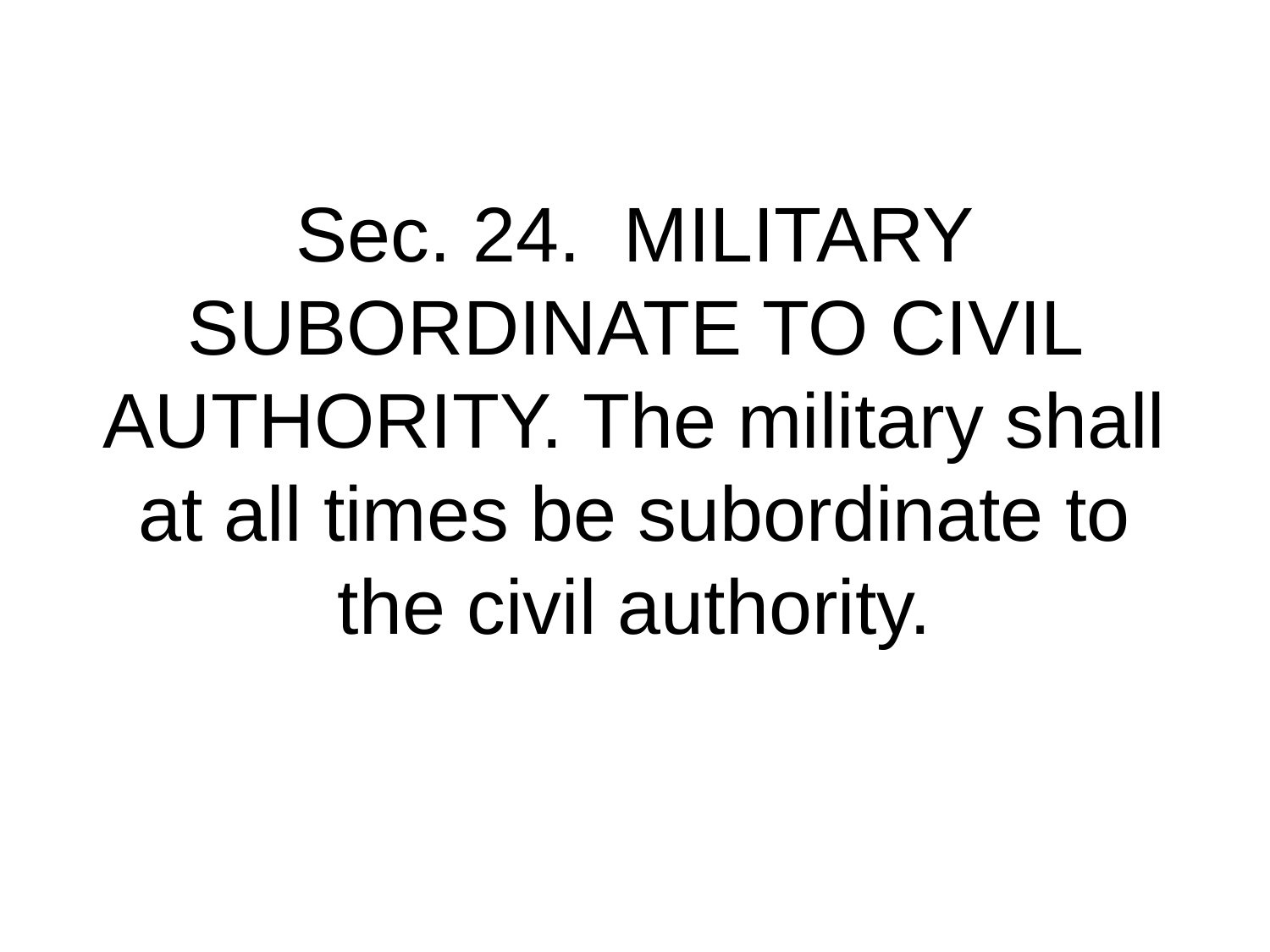

# Sec. 24.  MILITARY SUBORDINATE TO CIVIL AUTHORITY. The military shall at all times be subordinate to the civil authority.